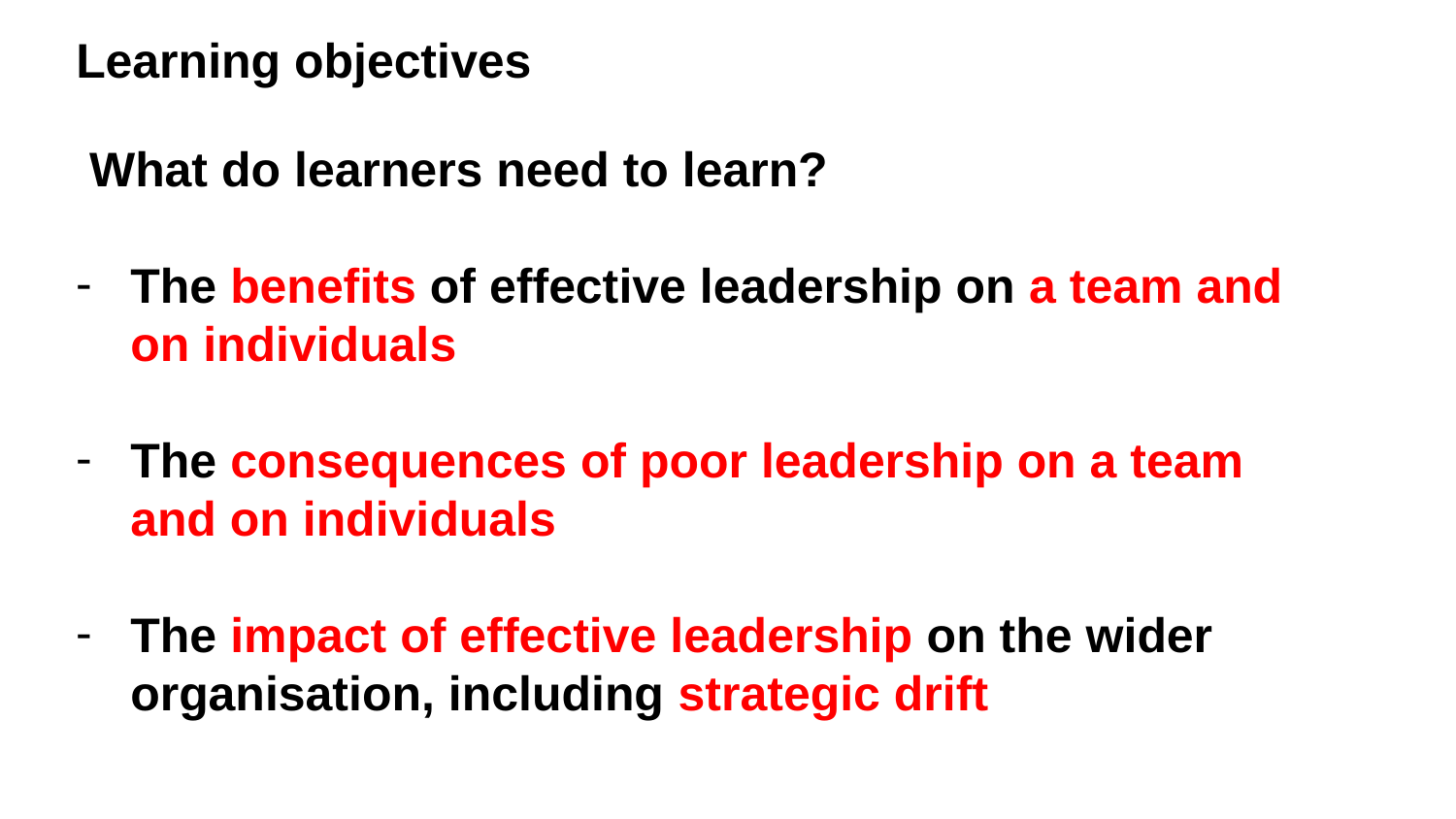

# Learning objectives
 What do learners need to learn?

The benefits of effective leadership on a team and on individuals

The consequences of poor leadership on a team and on individuals

The impact of effective leadership on the wider organisation, including strategic drift